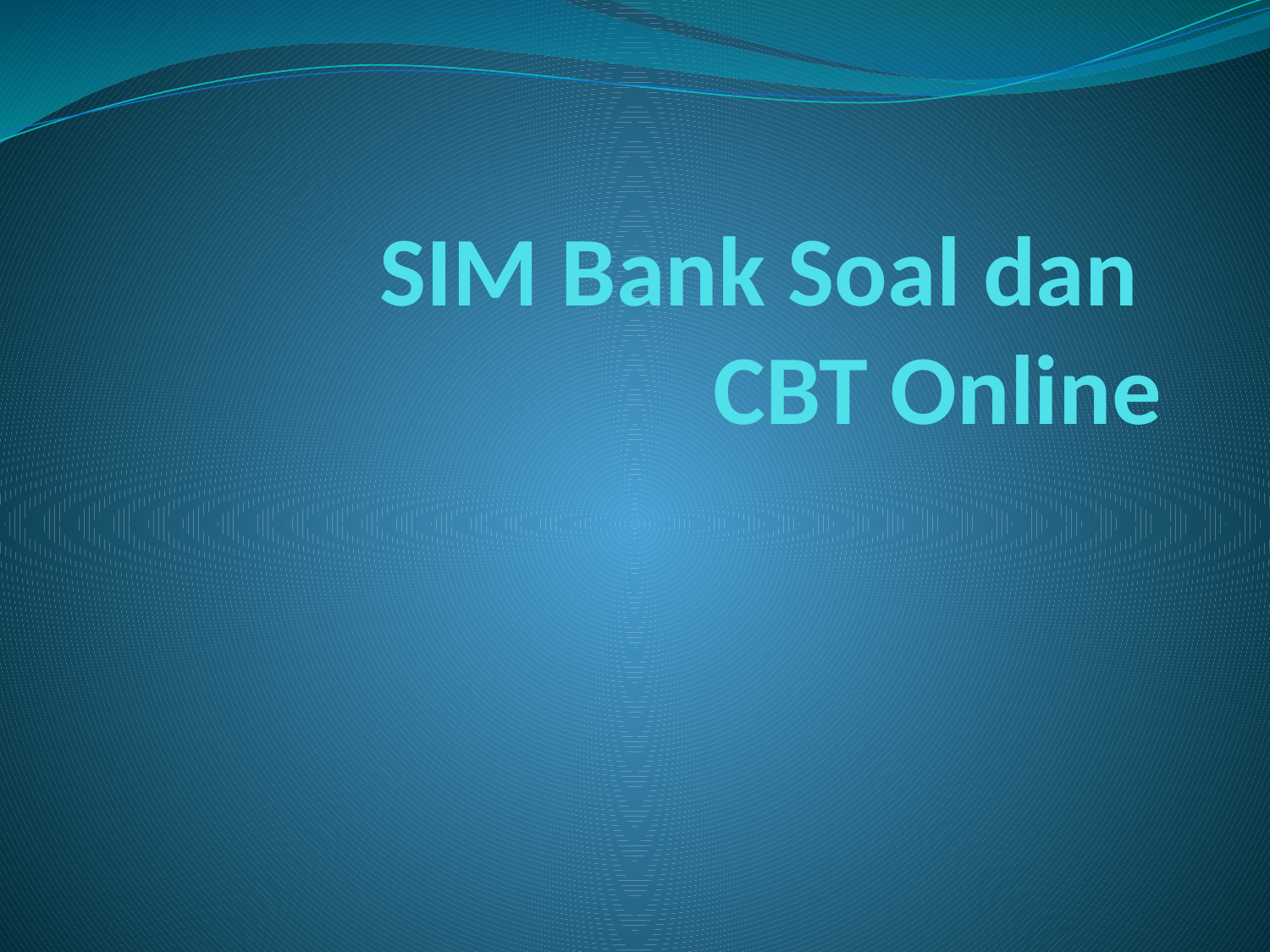

# SIM Bank Soal dan CBT Online